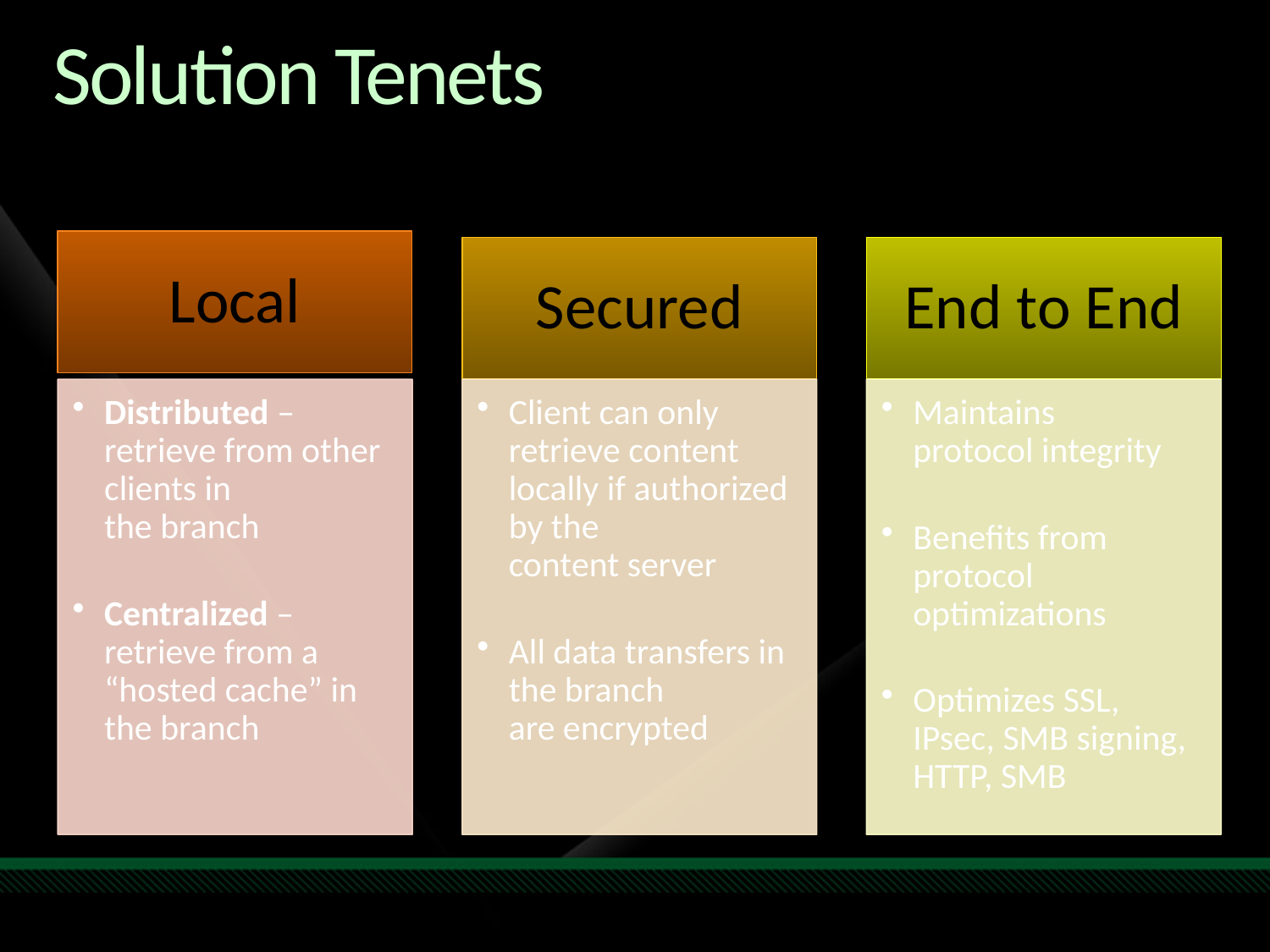

# Solution Tenets
Local
Distributed – retrieve from other clients in
the branch

Centralized – retrieve from a “hosted cache” in the branch
Secured
Client can only retrieve content locally if authorized by the
content server

All data transfers in the branch
are encrypted
End to End
Maintains
protocol integrity

Benefits from protocol optimizations

Optimizes SSL, IPsec, SMB signing, HTTP, SMB